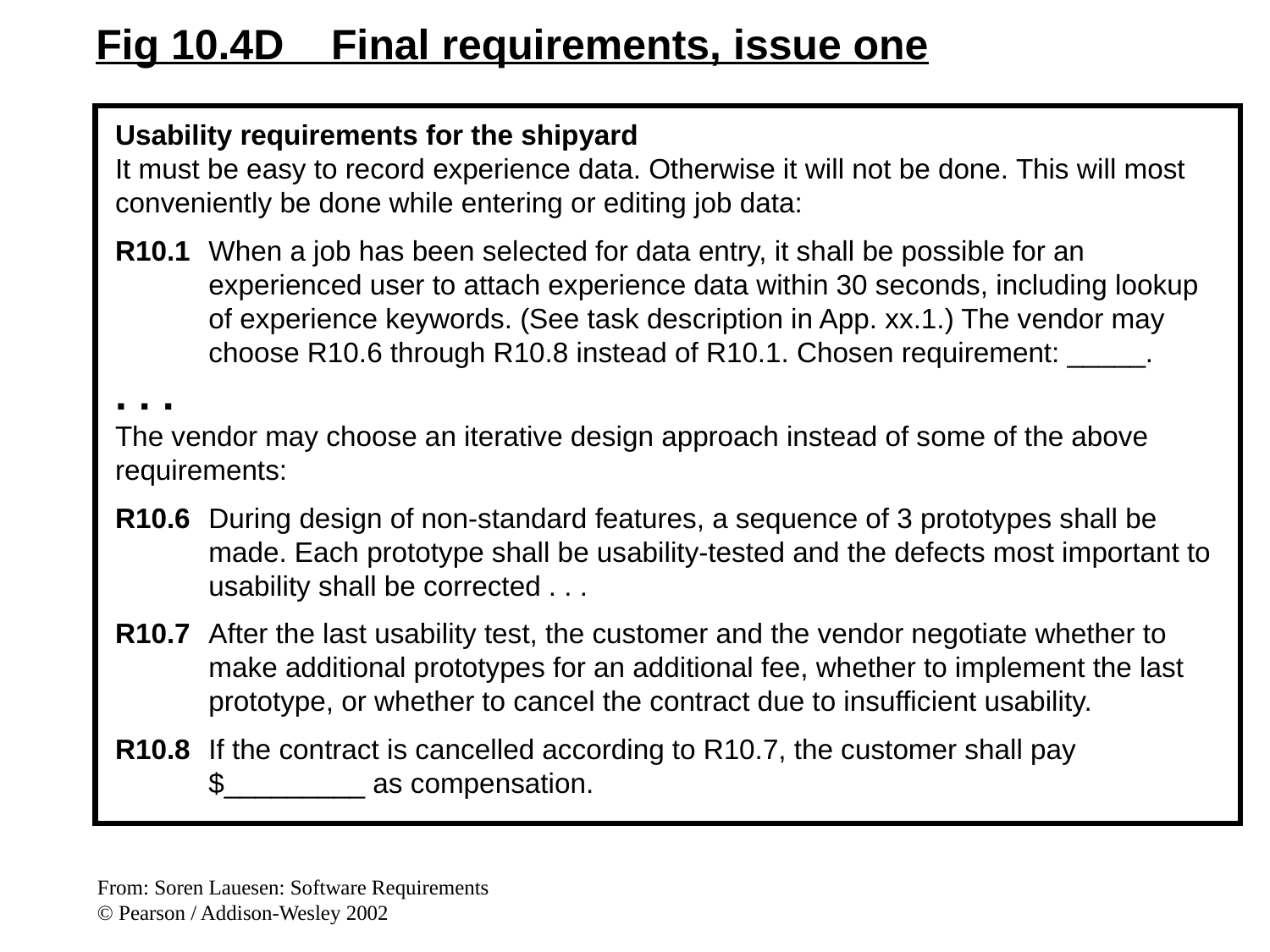

Fig 10.4D    Final requirements, issue one
Usability requirements for the shipyard
It must be easy to record experience data. Otherwise it will not be done. This will most
conveniently be done while entering or editing job data:
R10.1	When a job has been selected for data entry, it shall be possible for an experienced user to attach experience data within 30 seconds, including lookup of experience keywords. (See task description in App. xx.1.) The vendor may choose R10.6 through R10.8 instead of R10.1. Chosen requirement: _____.
. . .
The vendor may choose an iterative design approach instead of some of the above
requirements:
R10.6	During design of non-standard features, a sequence of 3 prototypes shall be made. Each prototype shall be usability-tested and the defects most important to usability shall be corrected . . .
R10.7	After the last usability test, the customer and the vendor negotiate whether to make additional prototypes for an additional fee, whether to implement the last prototype, or whether to cancel the contract due to insufficient usability.
R10.8	If the contract is cancelled according to R10.7, the customer shall pay $_________ as compensation.
From: Soren Lauesen: Software Requirements
© Pearson / Addison-Wesley 2002